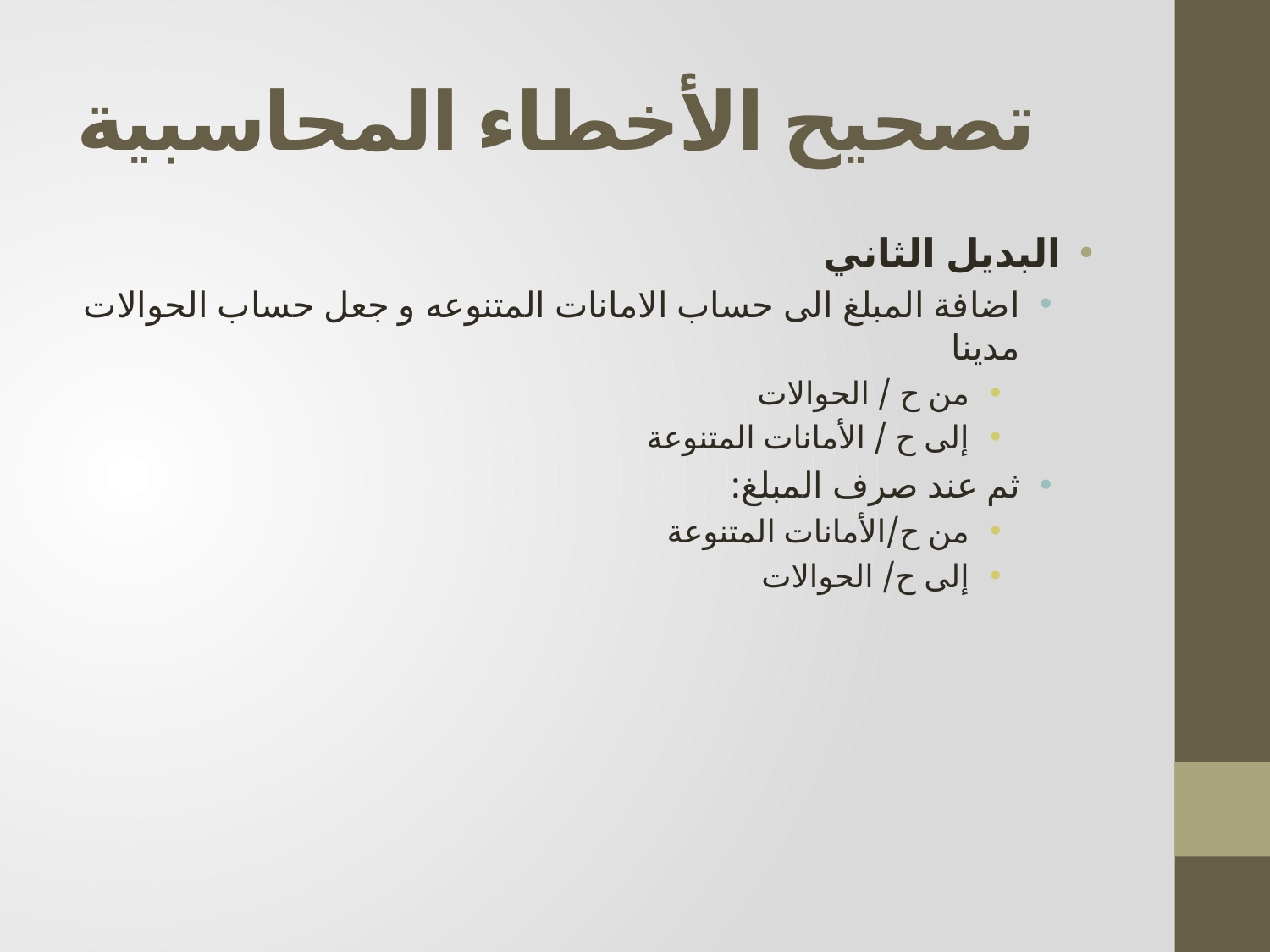

# تصحيح الأخطاء المحاسبية
البديل الثاني
اضافة المبلغ الى حساب الامانات المتنوعه و جعل حساب الحوالات مدينا
من ح / الحوالات
إلى ح / الأمانات المتنوعة
ثم عند صرف المبلغ:
من ح/الأمانات المتنوعة
إلى ح/ الحوالات